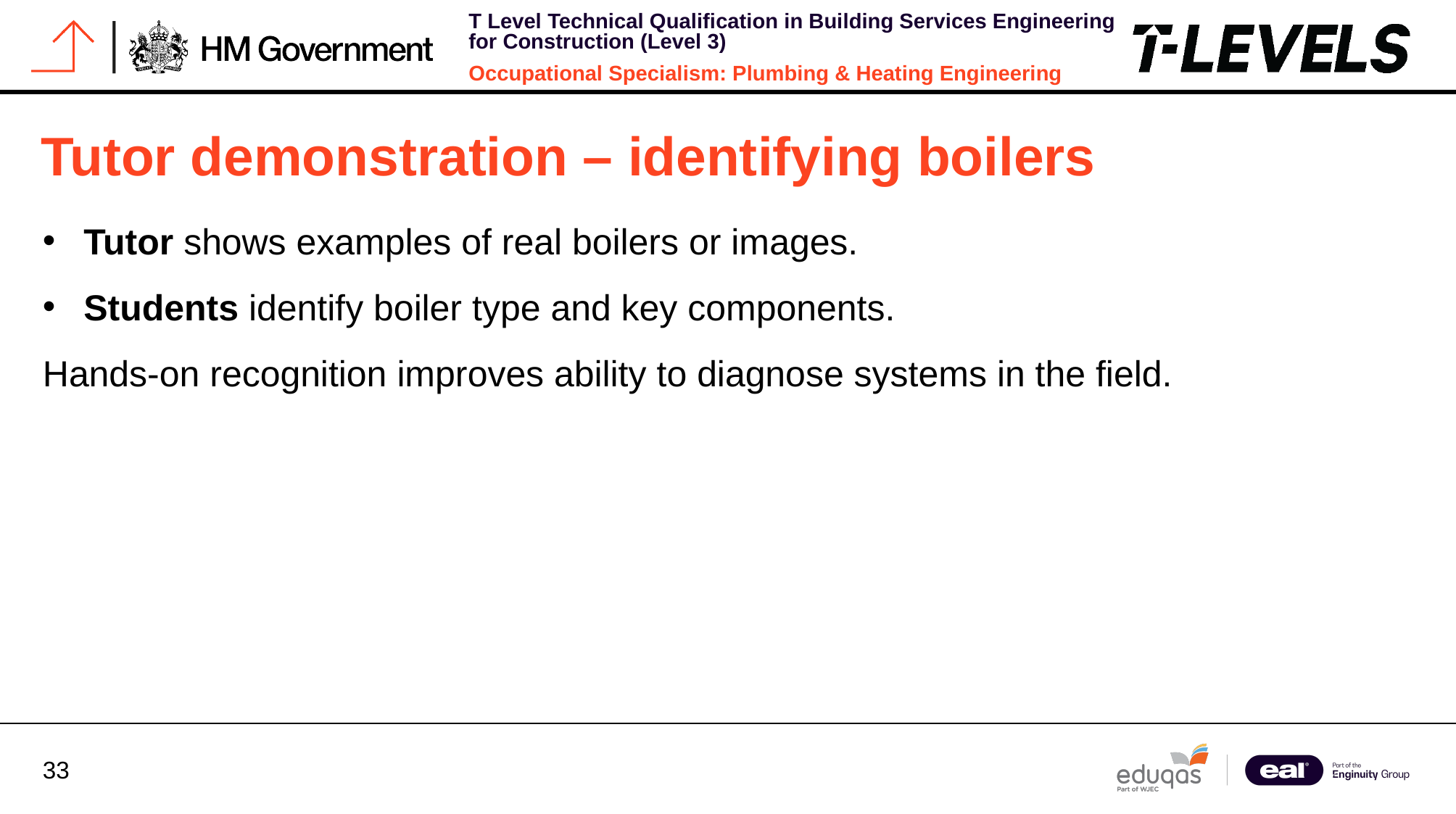

# Tutor demonstration – identifying boilers
Tutor shows examples of real boilers or images.
Students identify boiler type and key components.
Hands-on recognition improves ability to diagnose systems in the field.